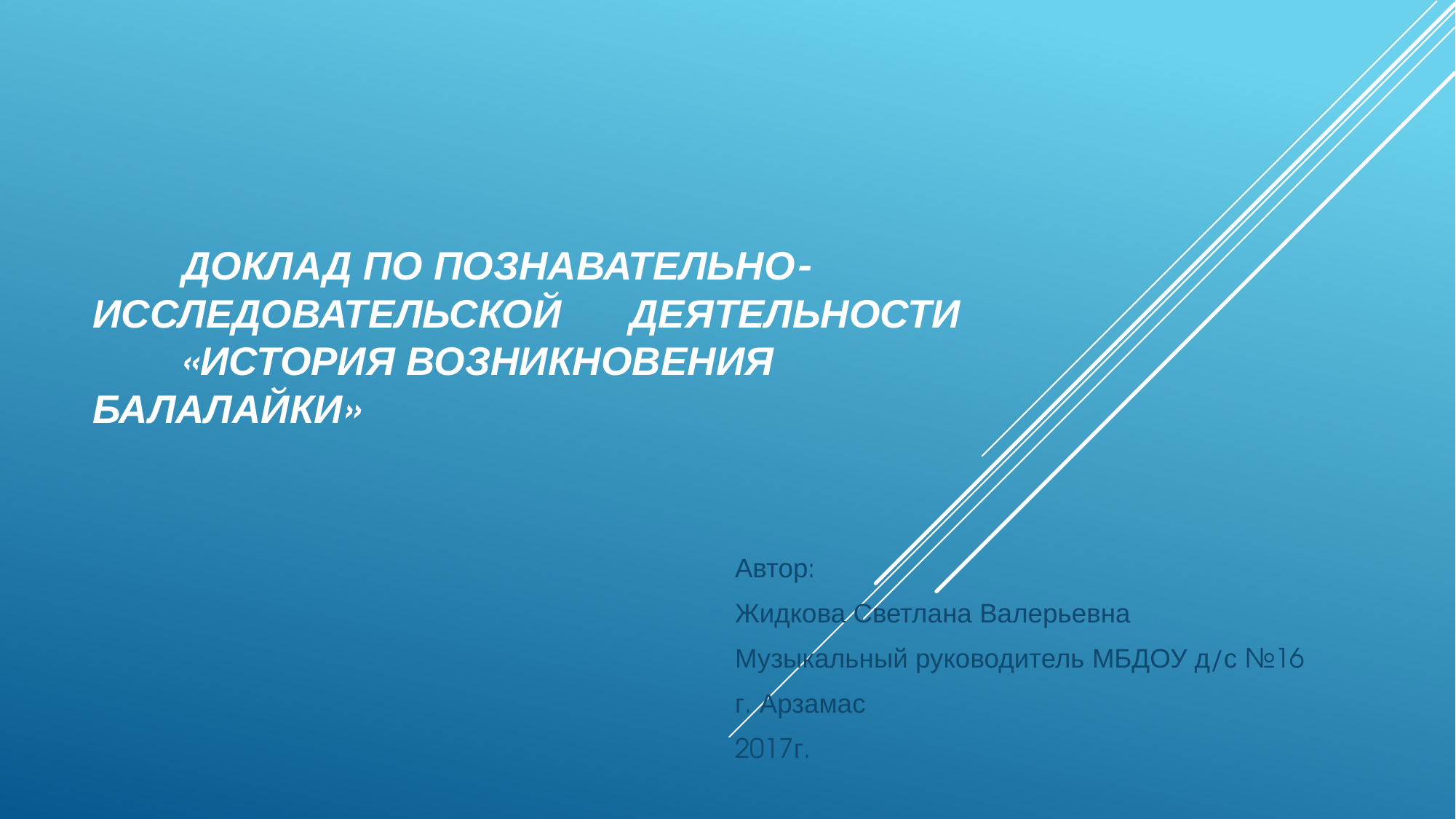

# Доклад по познавательно-					исследовательской 										деятельности «История возникновения 										балалайки»
																			Автор:
				Жидкова Светлана Валерьевна
	Музыкальный руководитель МБДОУ д/с №16
						г. Арзамас
						2017г.